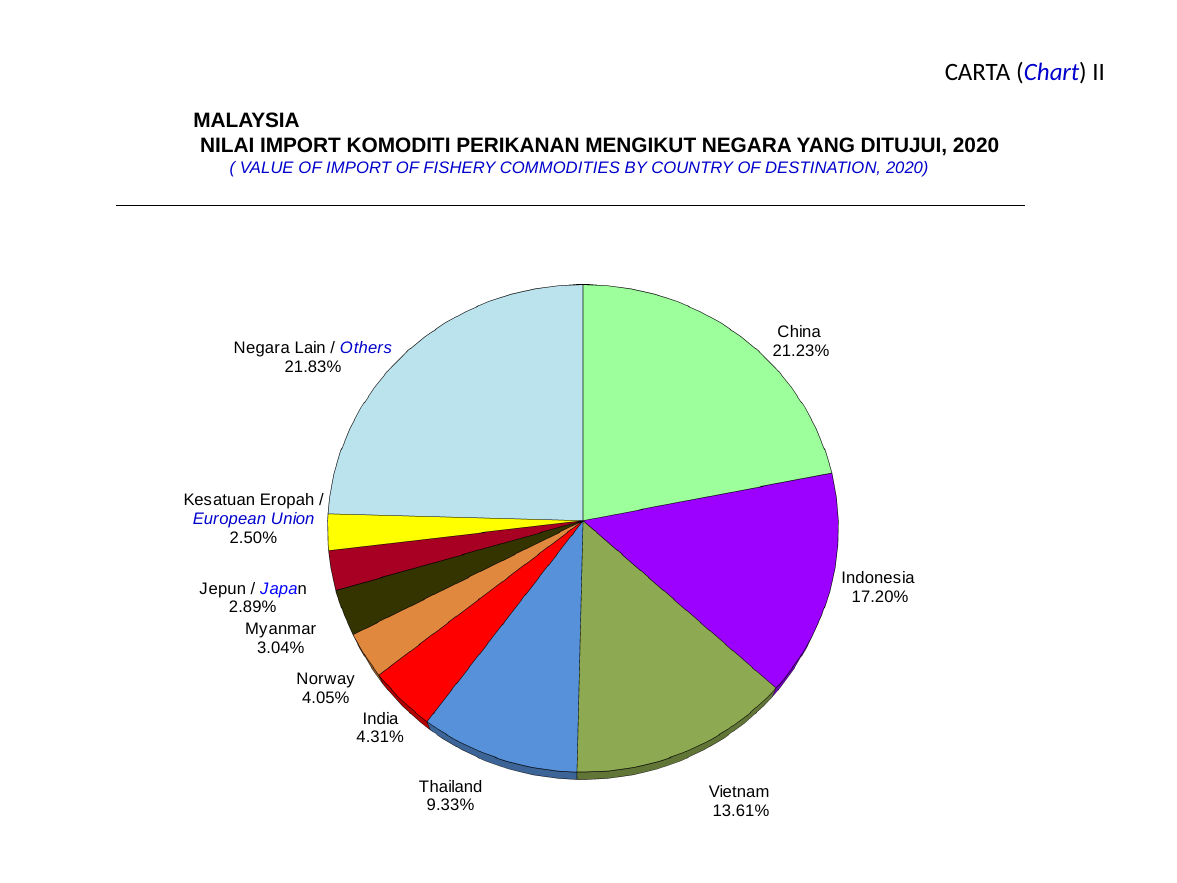

CARTA (Chart) II
                 MALAYSIA                                                                                                                                             NILAI IMPORT KOMODITI PERIKANAN MENGIKUT NEGARA YANG DITUJUI, 2020
( VALUE OF IMPORT OF FISHERY COMMODITIES BY COUNTRY OF DESTINATION, 2020)

[unsupported chart]